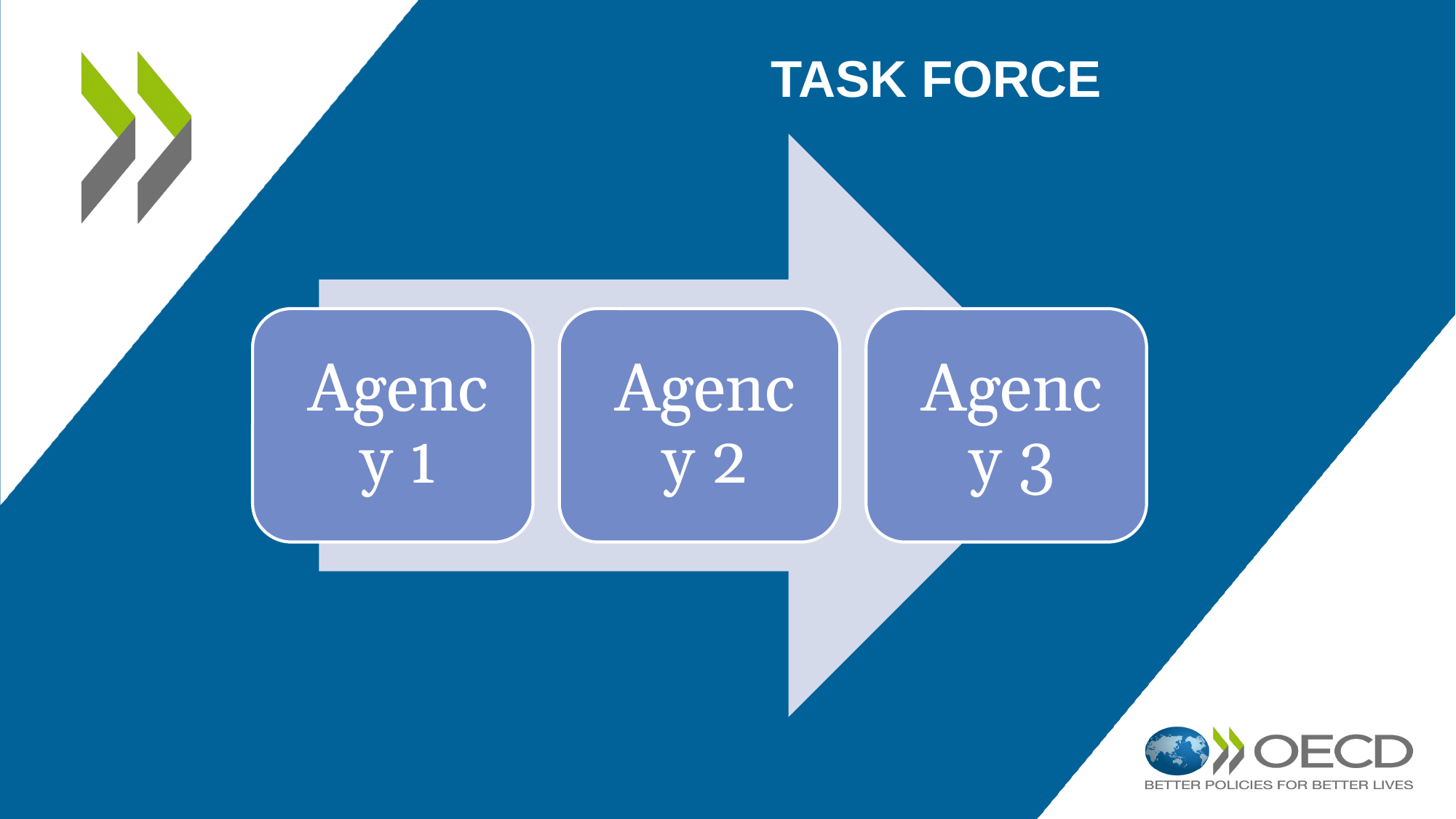

# TASK FORCE
Agency 1
Agency 2
Agency 3